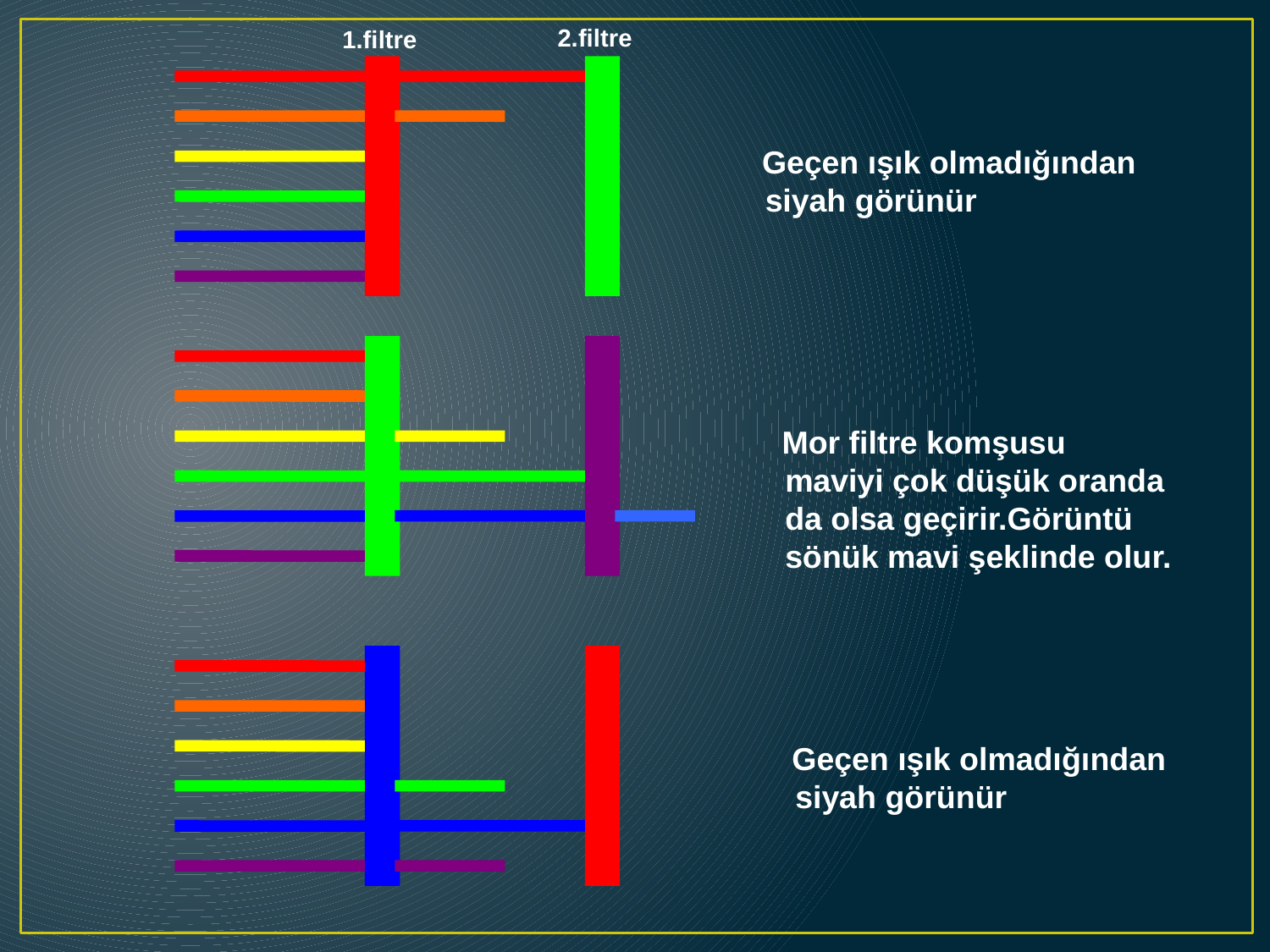

2.filtre
1.filtre

     Geçen ışık olmadığından siyah görünür

     Mor filtre komşusu maviyi çok düşük oranda da olsa geçirir.Görüntü sönük mavi şeklinde olur.

     Geçen ışık olmadığından siyah görünür